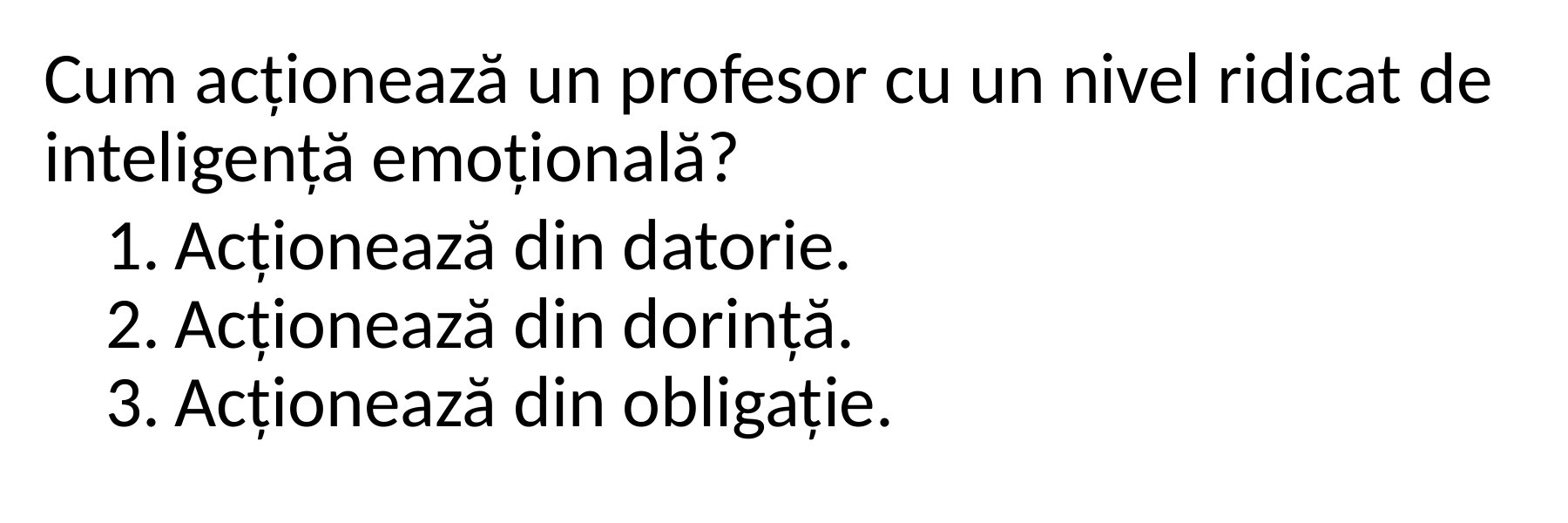

Cum acționează un profesor cu un nivel ridicat de inteligență emoțională?
Acționează din datorie.
Acționează din dorință.
Acționează din obligație.